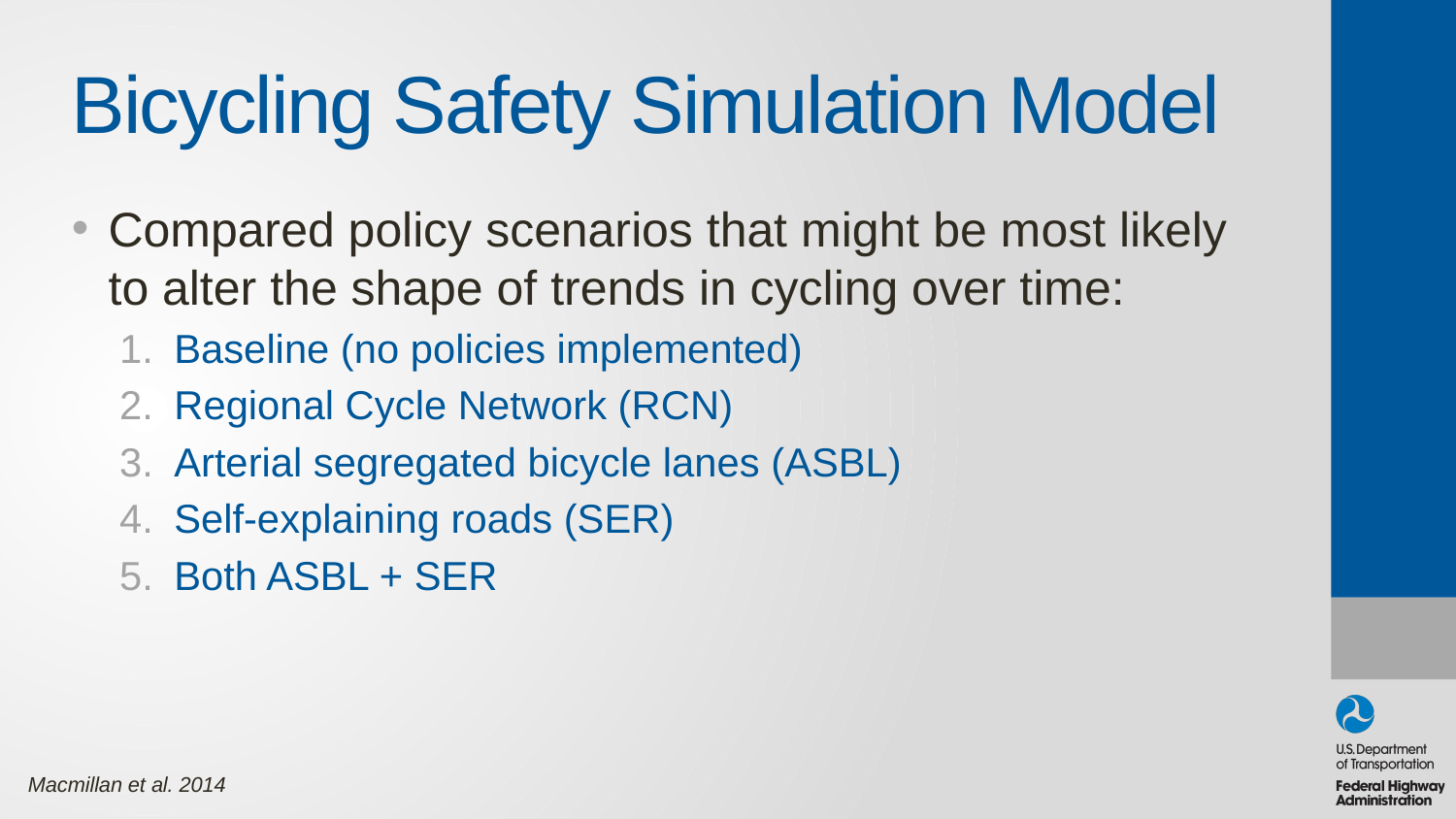

# Bicycling Safety Simulation Model
Compared policy scenarios that might be most likely to alter the shape of trends in cycling over time:
Baseline (no policies implemented)
Regional Cycle Network (RCN)
Arterial segregated bicycle lanes (ASBL)
Self-explaining roads (SER)
Both ASBL + SER
Macmillan et al. 2014